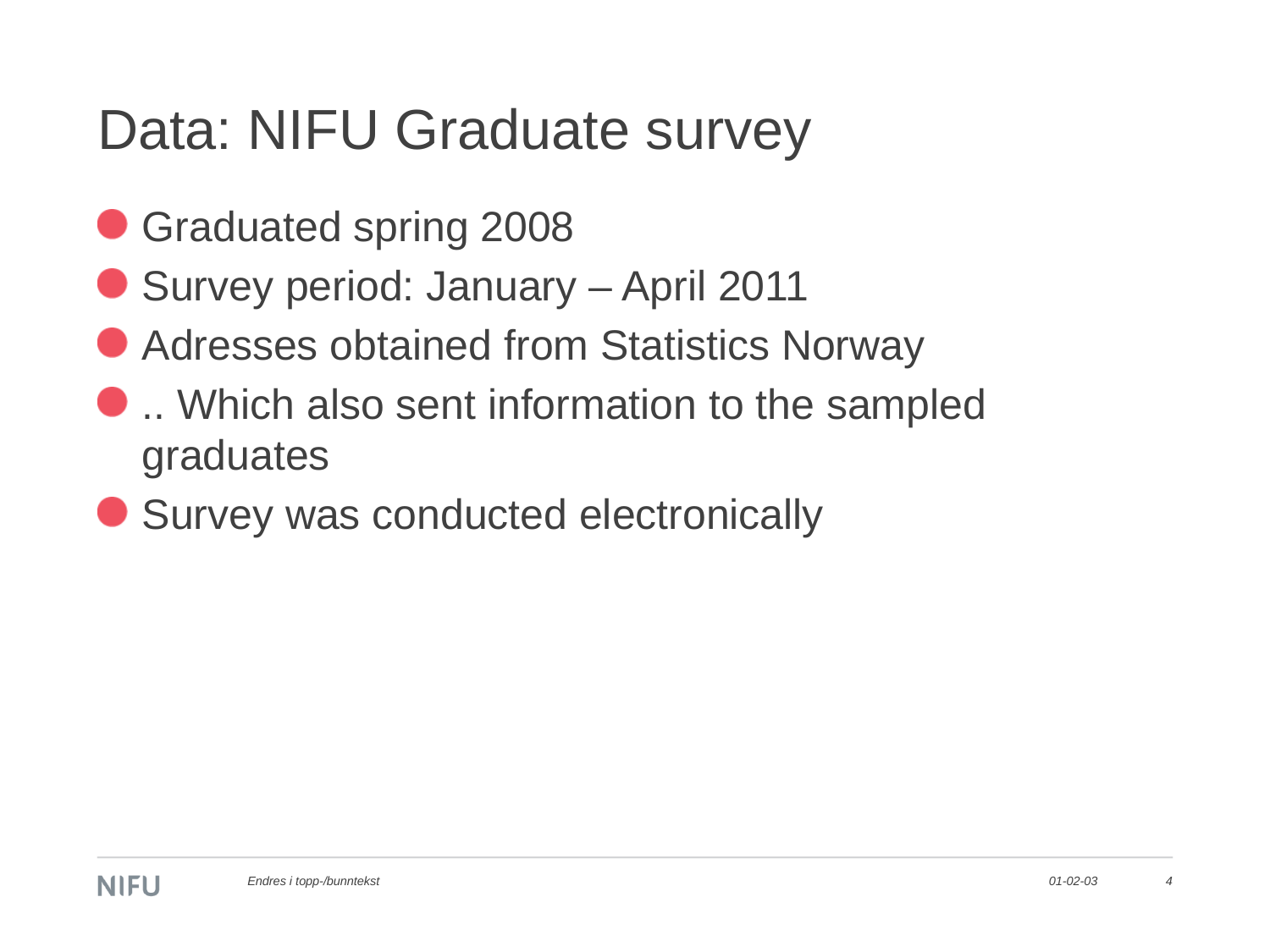

# Data: NIFU Graduate survey
Graduated spring 2008
Survey period: January – April 2011
Adresses obtained from Statistics Norway
.. Which also sent information to the sampled graduates
Survey was conducted electronically

Endres i topp-/bunntekst
01-02-03
4